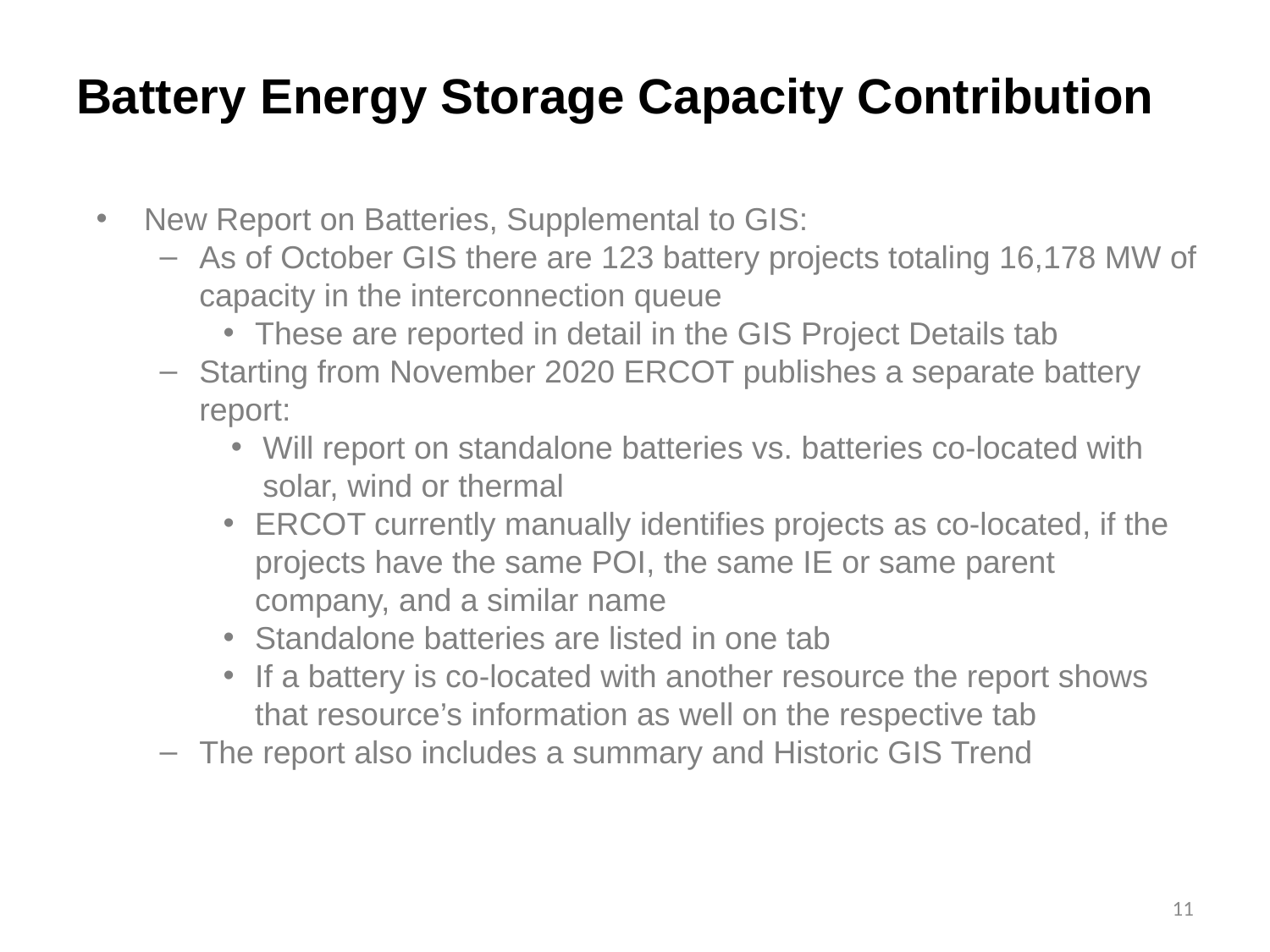

# Battery Energy Storage Capacity Contribution

New Report on Batteries, Supplemental to GIS:
As of October GIS there are 123 battery projects totaling 16,178 MW of capacity in the interconnection queue
These are reported in detail in the GIS Project Details tab
Starting from November 2020 ERCOT publishes a separate battery report:
Will report on standalone batteries vs. batteries co-located with solar, wind or thermal
ERCOT currently manually identifies projects as co-located, if the projects have the same POI, the same IE or same parent company, and a similar name
Standalone batteries are listed in one tab
If a battery is co-located with another resource the report shows that resource’s information as well on the respective tab
The report also includes a summary and Historic GIS Trend

11